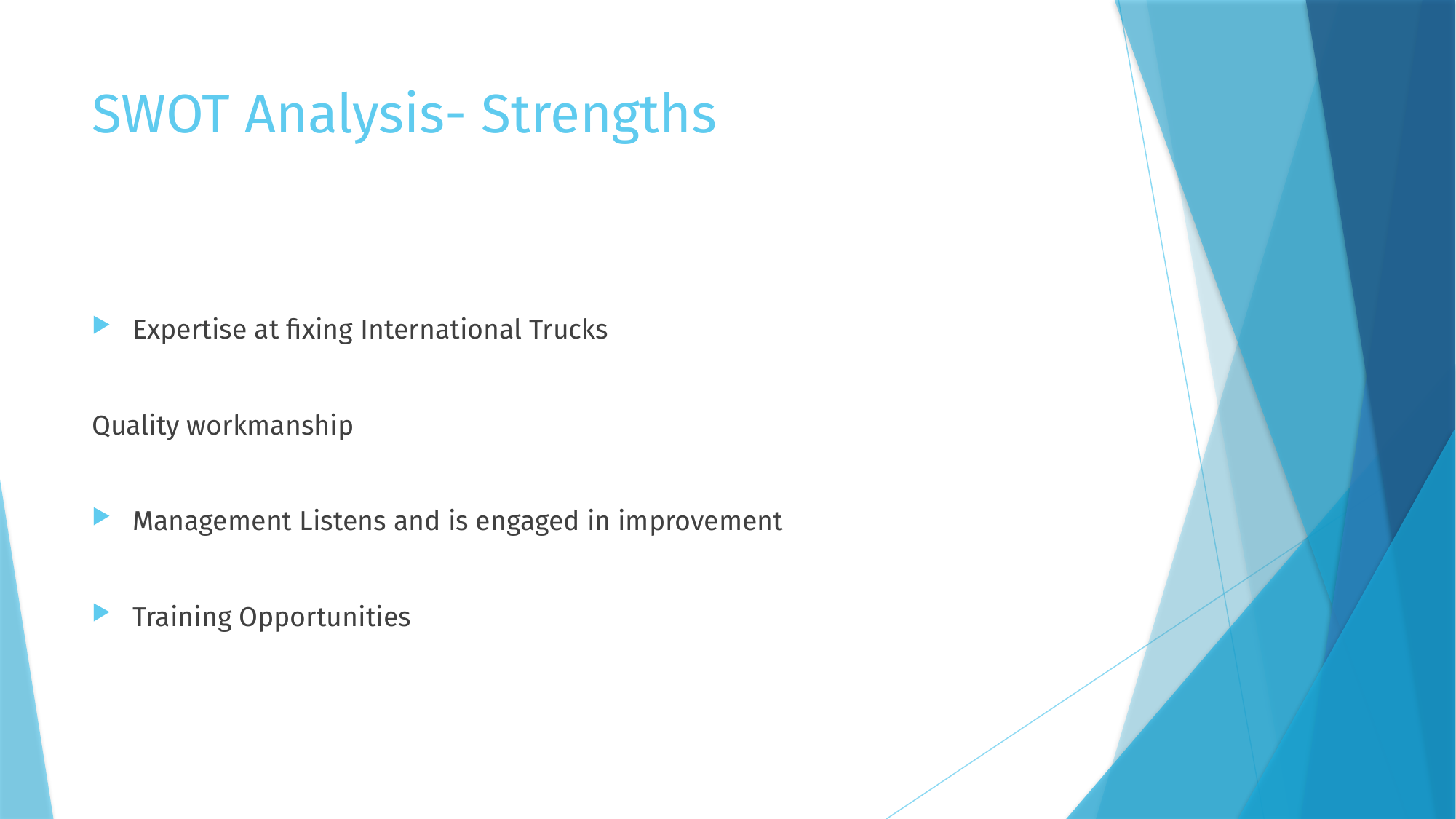

# SWOT Analysis- Strengths

Expertise at fixing International Trucks

Quality workmanship

Management Listens and is engaged in improvement

Training Opportunities